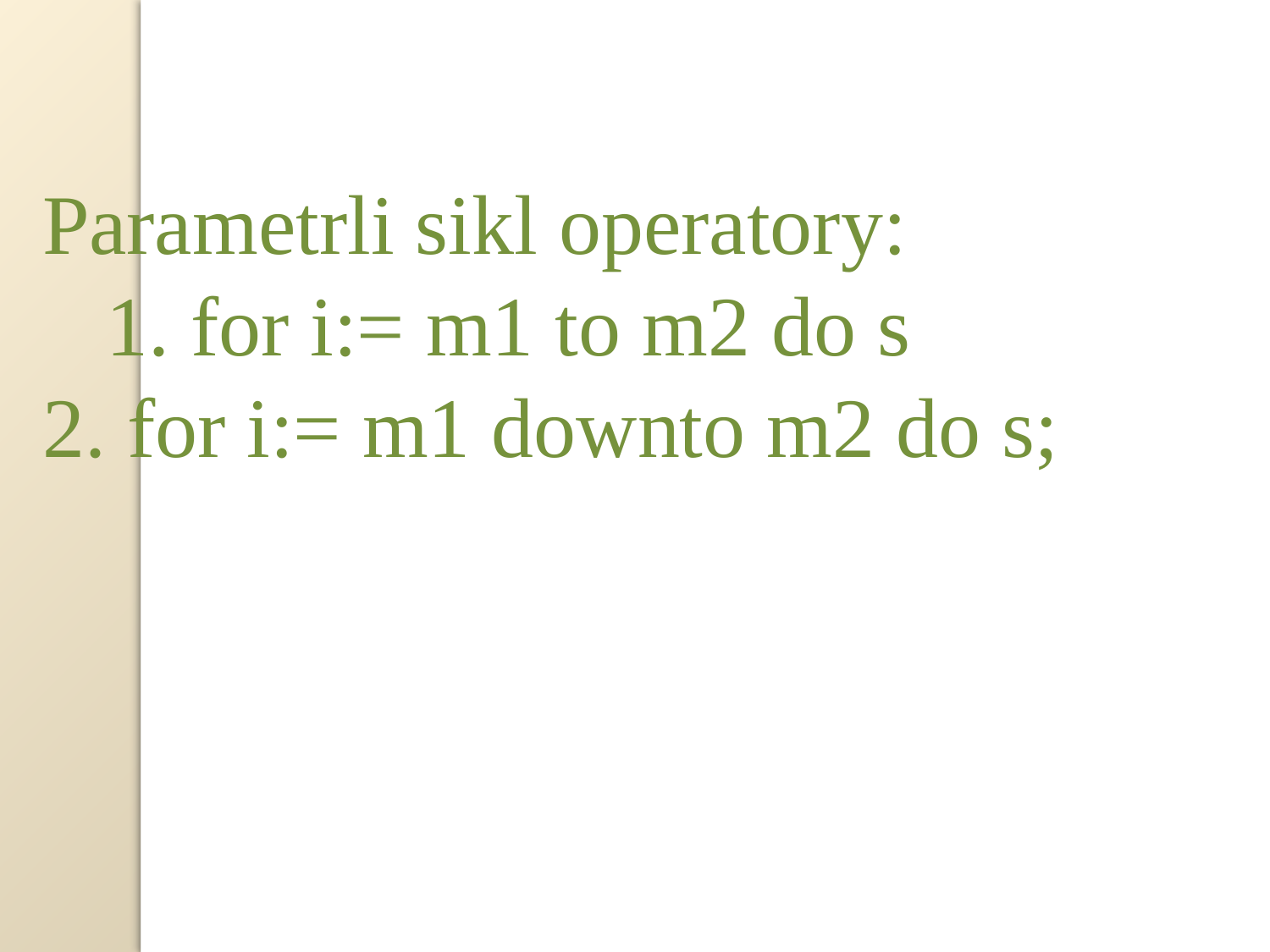

Parametrli sikl operatory:
   1. for i:= m1 to m2 do s
2. for i:= m1 downto m2 do s;